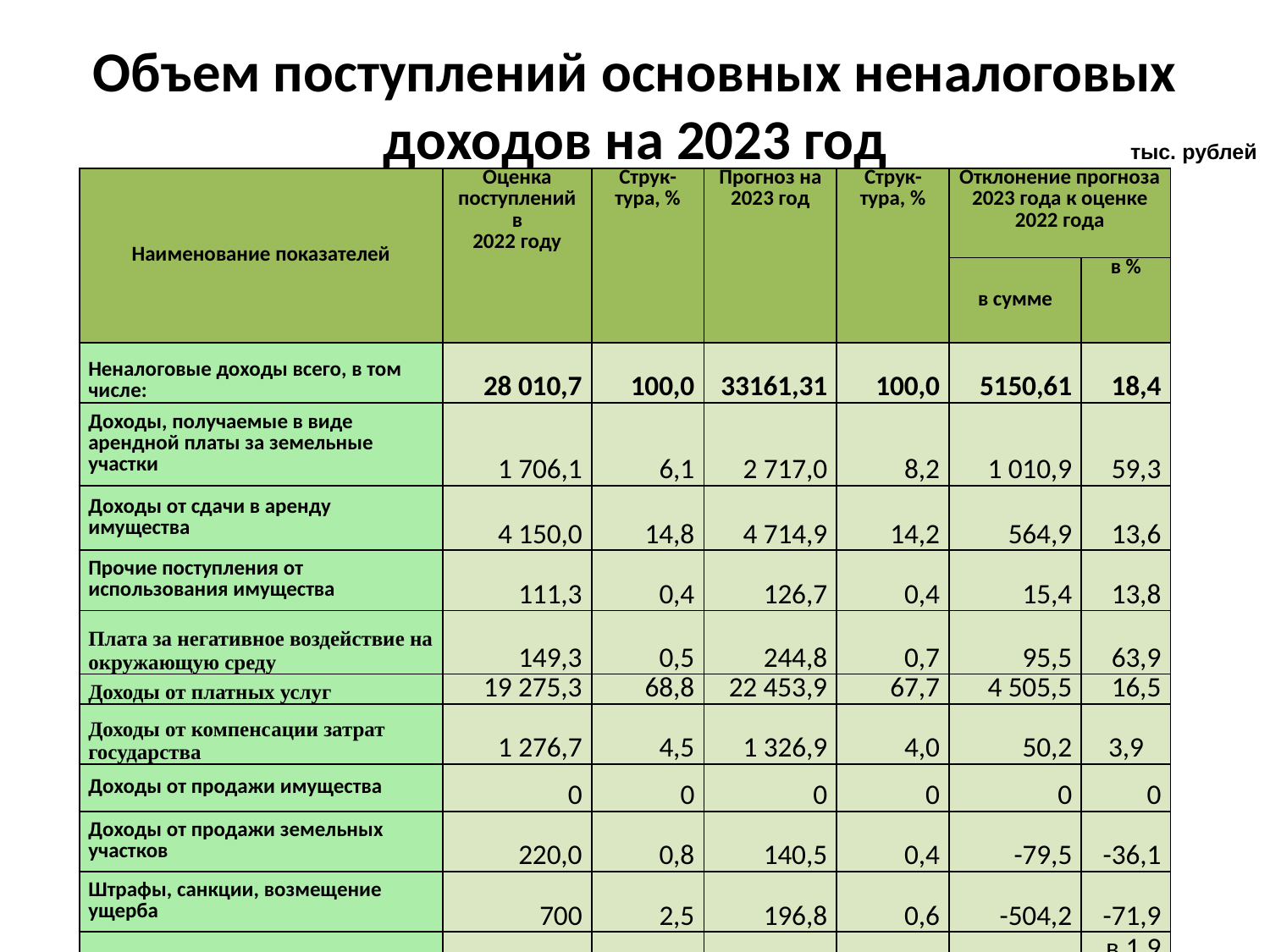

# Объем поступлений основных неналоговых доходов на 2023 год
   тыс. рублей
| Наименование показателей | Оценка поступлений в 2022 году | Струк-тура, % | Прогноз на 2023 год | Струк-тура, % | Отклонение прогноза 2023 года к оценке 2022 года |  |
| --- | --- | --- | --- | --- | --- | --- |
|  |  |  |  |  | в сумме | в % |
| Неналоговые доходы всего, в том числе: | 28 010,7 | 100,0 | 33161,31 | 100,0 | 5150,61 | 18,4 |
| Доходы, получаемые в виде арендной платы за земельные участки | 1 706,1 | 6,1 | 2 717,0 | 8,2 | 1 010,9 | 59,3 |
| Доходы от сдачи в аренду имущества | 4 150,0 | 14,8 | 4 714,9 | 14,2 | 564,9 | 13,6 |
| Прочие поступления от использования имущества | 111,3 | 0,4 | 126,7 | 0,4 | 15,4 | 13,8 |
| Плата за негативное воздействие на окружающую среду | 149,3 | 0,5 | 244,8 | 0,7 | 95,5 | 63,9 |
| Доходы от платных услуг | 19 275,3 | 68,8 | 22 453,9 | 67,7 | 4 505,5 | 16,5 |
| Доходы от компенсации затрат государства | 1 276,7 | 4,5 | 1 326,9 | 4,0 | 50,2 | 3,9 |
| Доходы от продажи имущества | 0 | 0 | 0 | 0 | 0 | 0 |
| Доходы от продажи земельных участков | 220,0 | 0,8 | 140,5 | 0,4 | -79,5 | -36,1 |
| Штрафы, санкции, возмещение ущерба | 700 | 2,5 | 196,8 | 0,6 | -504,2 | -71,9 |
| Прочие неналоговые доходы | 422,0 | 1,5 | 1 239,8 | 3,7 | 817,8 | в 1,9 р |